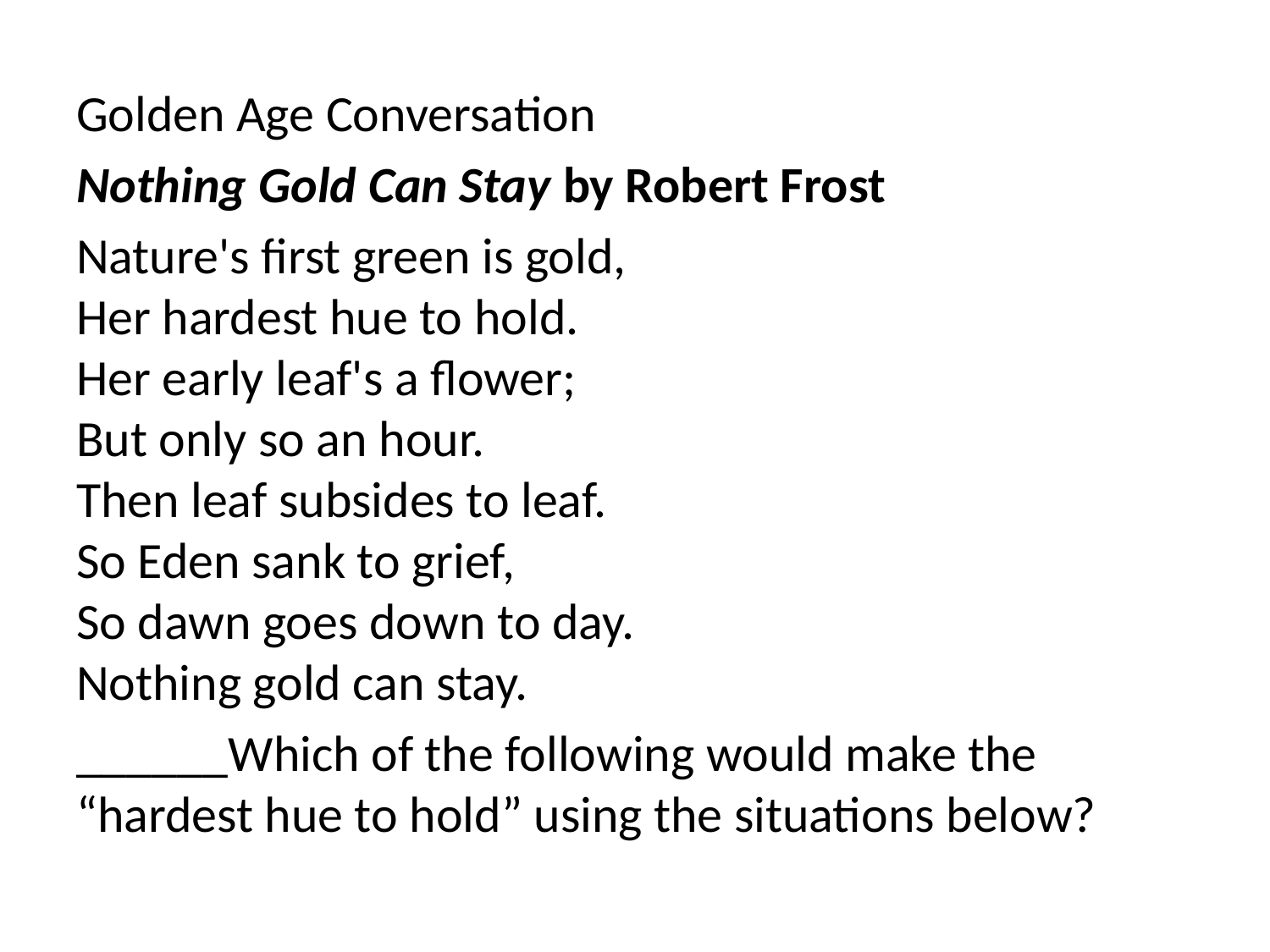

Golden Age Conversation
Nothing Gold Can Stay by Robert Frost
Nature's first green is gold,
Her hardest hue to hold.
Her early leaf's a flower;
But only so an hour.
Then leaf subsides to leaf.
So Eden sank to grief,
So dawn goes down to day.
Nothing gold can stay.
______Which of the following would make the “hardest hue to hold” using the situations below?